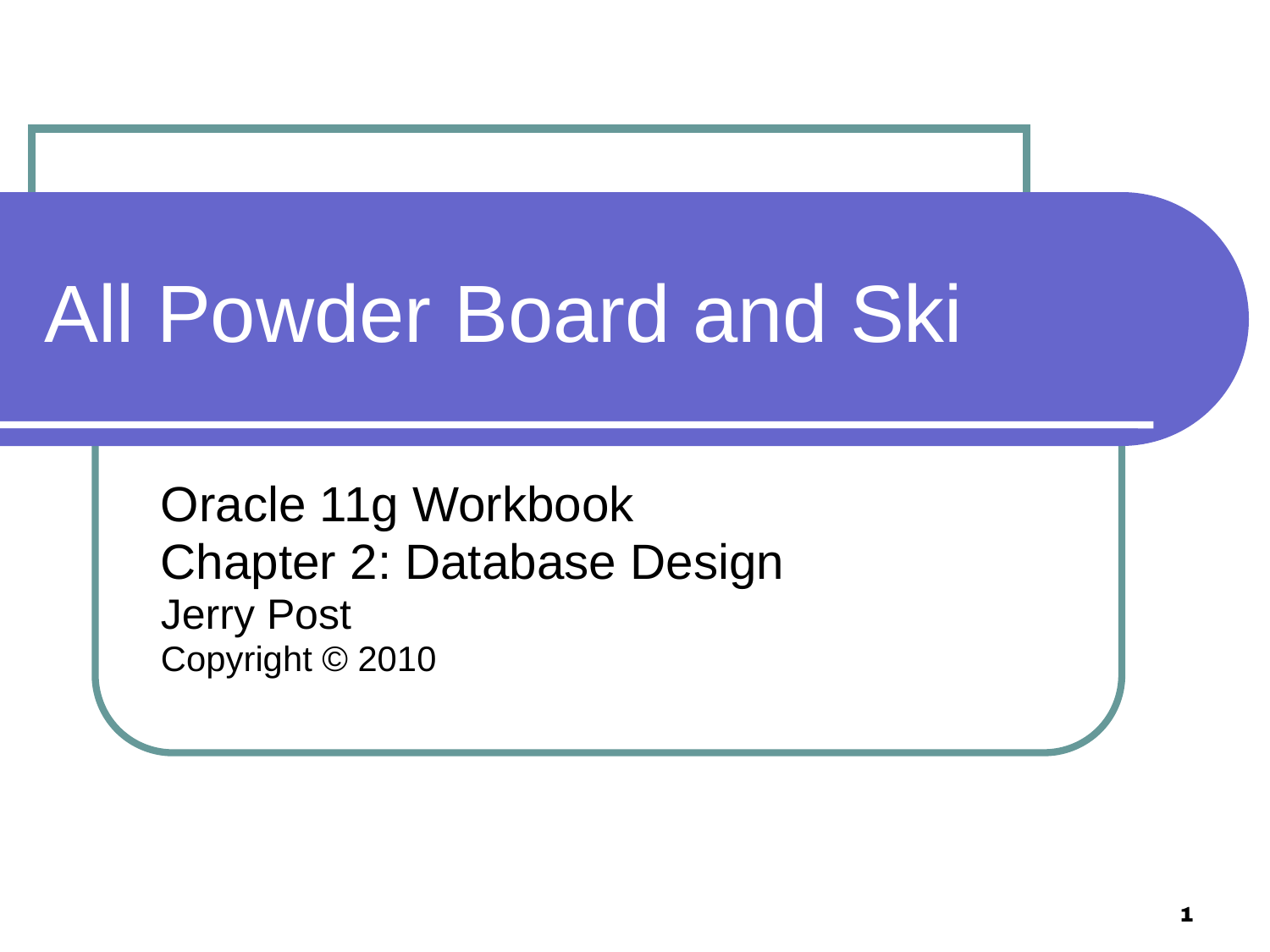

# All Powder Board and Ski
Oracle 11g Workbook
Chapter 2: Database Design
Jerry Post
Copyright © 2010
1